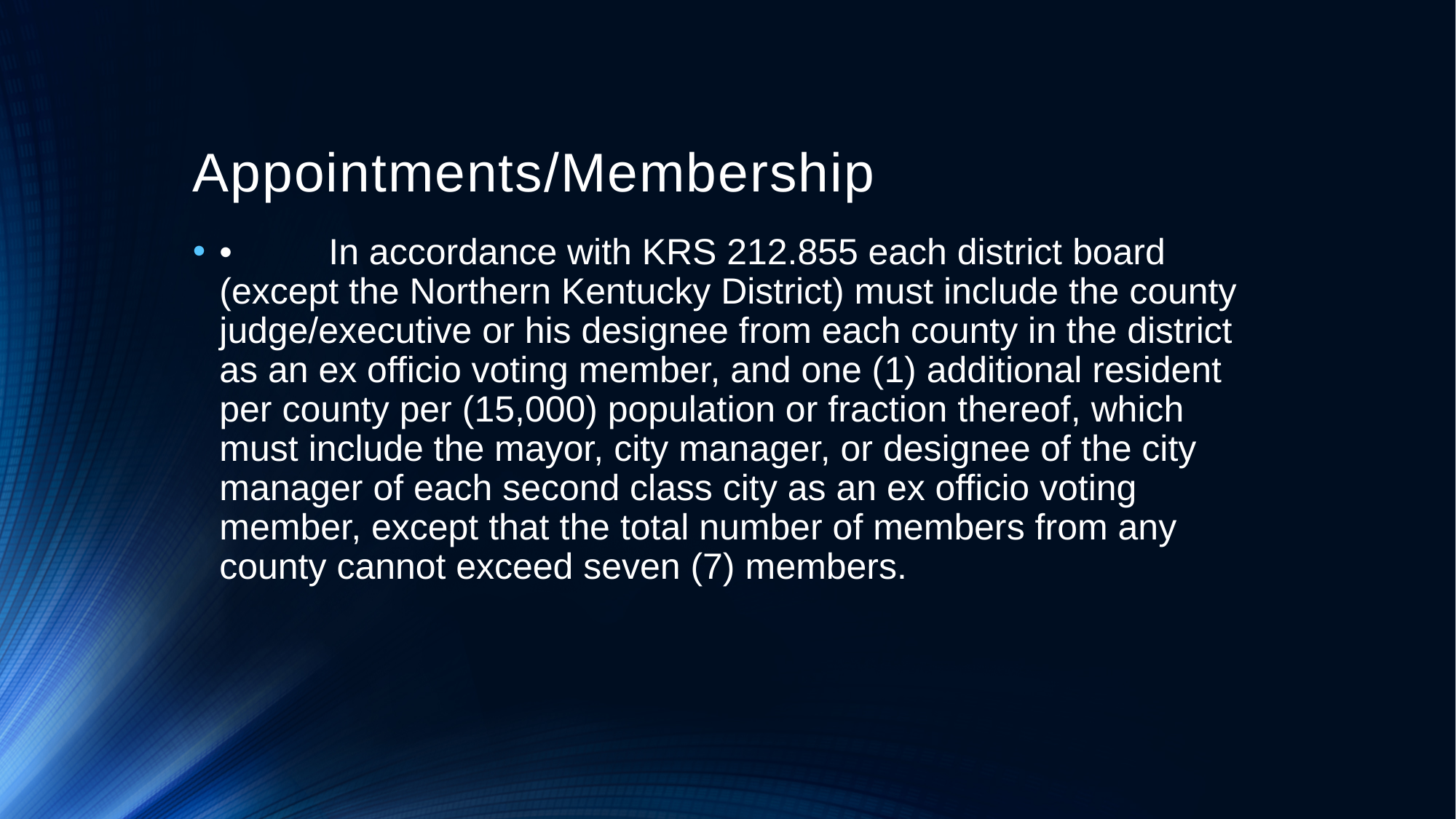

# Appointments/Membership
•	In accordance with KRS 212.855 each district board (except the Northern Kentucky District) must include the county judge/executive or his designee from each county in the district as an ex officio voting member, and one (1) additional resident per county per (15,000) population or fraction thereof, which must include the mayor, city manager, or designee of the city manager of each second class city as an ex officio voting member, except that the total number of members from any county cannot exceed seven (7) members.